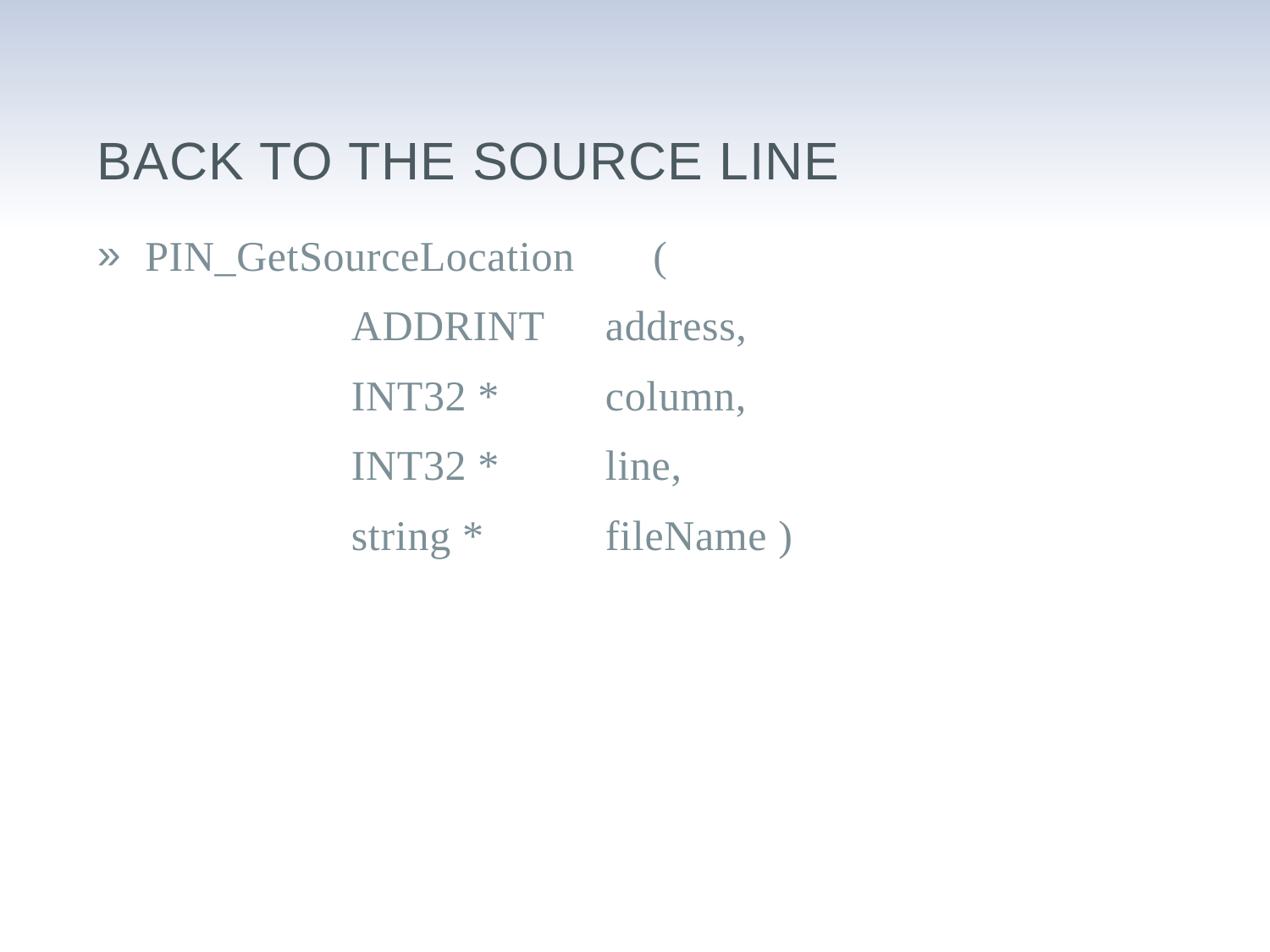

# Back to the source line
PIN_GetSourceLocation 	(
		ADDRINT  	address,
		INT32 *  	column,
		INT32 *  	line,
		string *  	fileName )